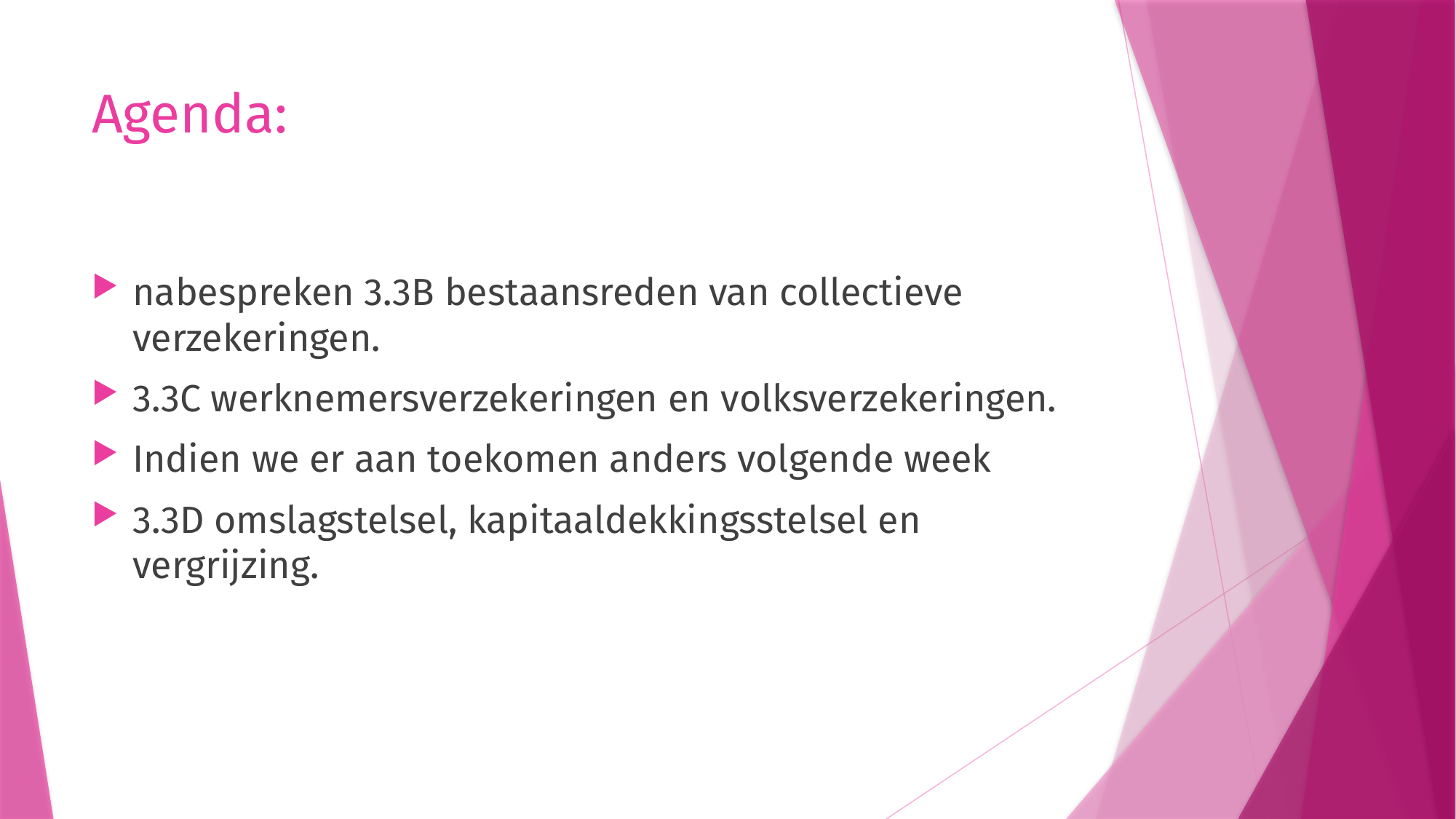

# Agenda:
nabespreken 3.3B bestaansreden van collectieve verzekeringen.
3.3C werknemersverzekeringen en volksverzekeringen.
Indien we er aan toekomen anders volgende week
3.3D omslagstelsel, kapitaaldekkingsstelsel en vergrijzing.